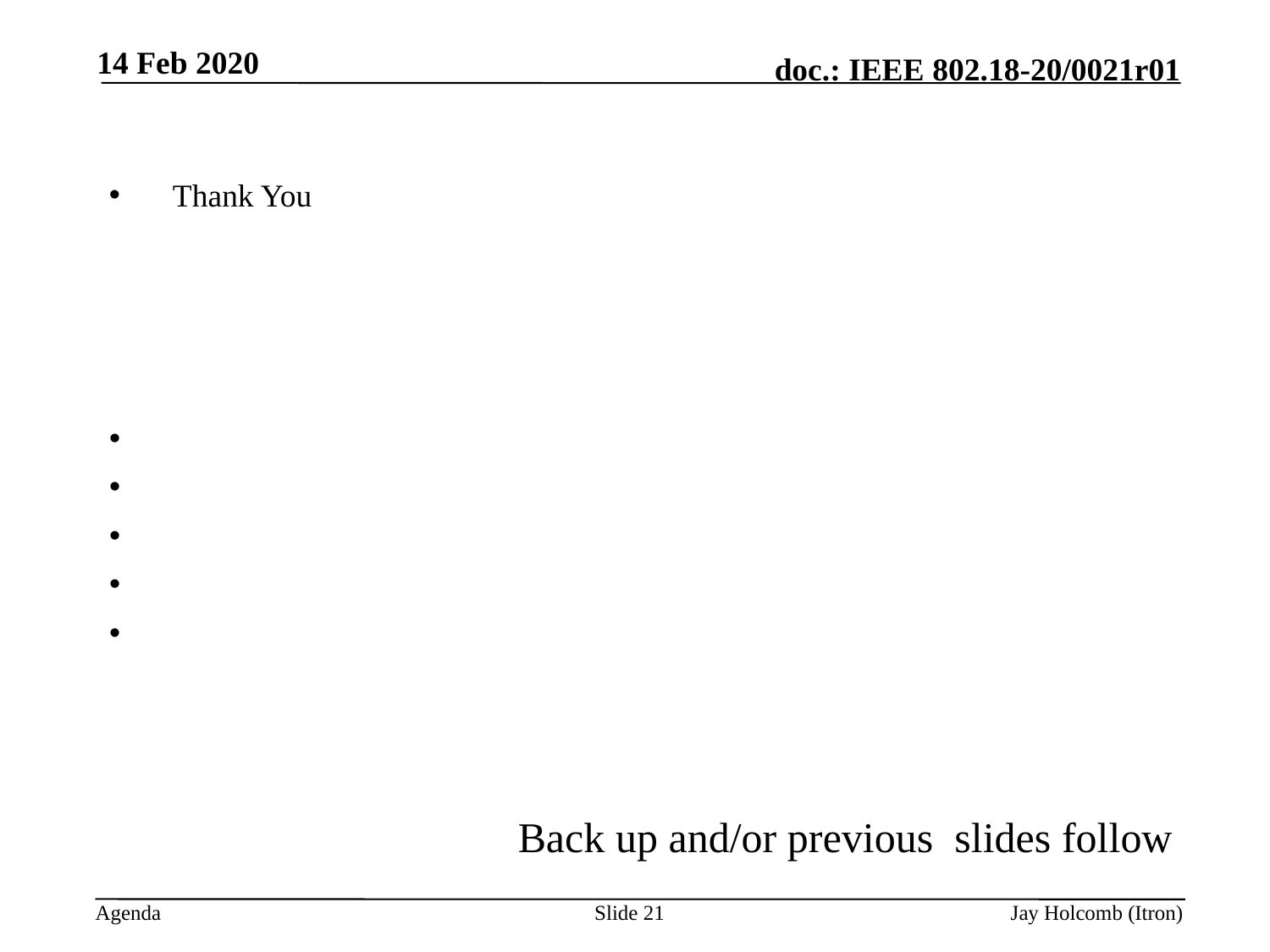

14 Feb 2020
Thank You

Back up and/or previous  slides follow
Slide 21
Jay Holcomb (Itron)